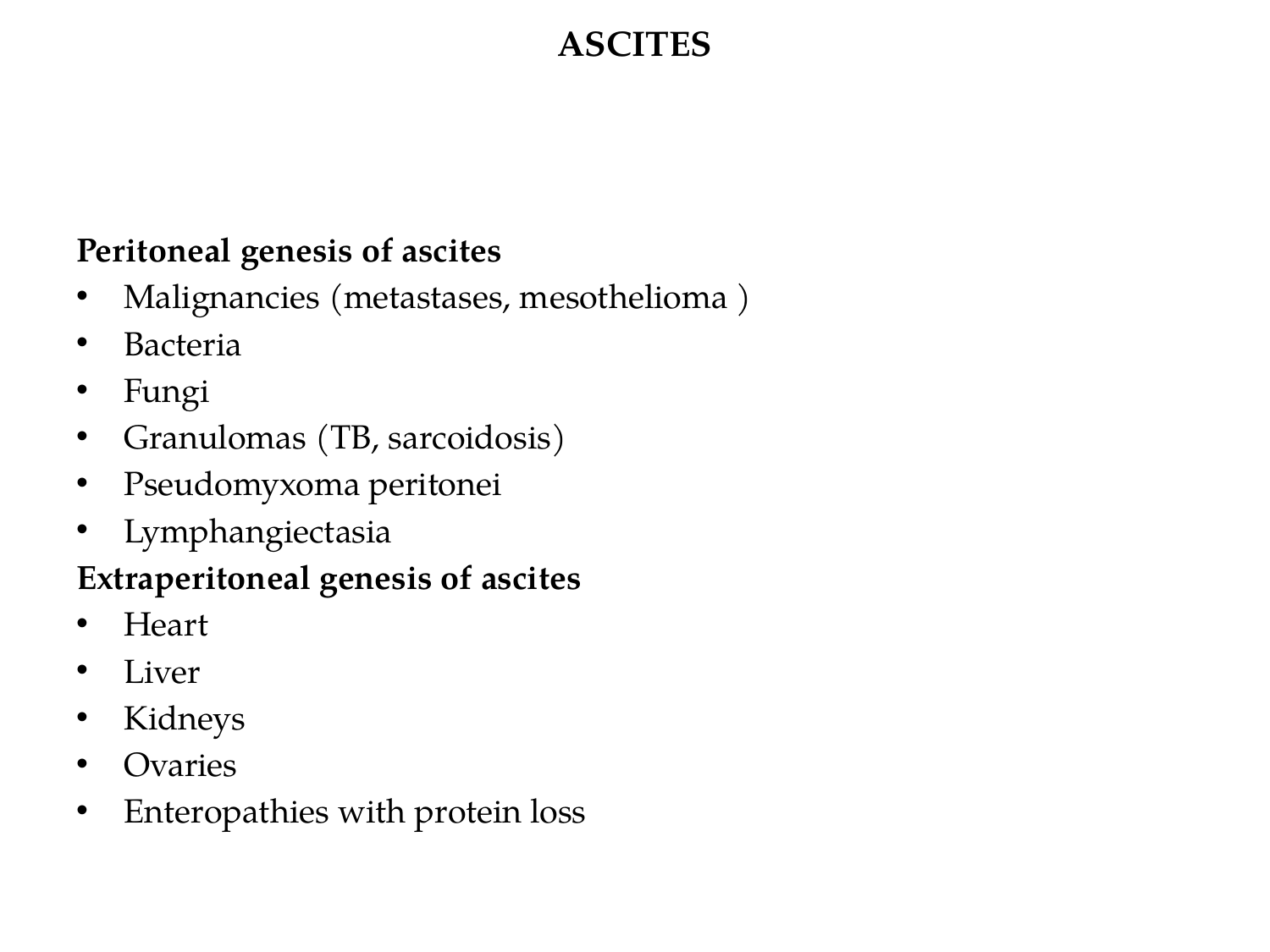

# ASCITES
Peritoneal genesis of ascites
Malignancies (metastases, mesothelioma )
Bacteria
Fungi
Granulomas (TB, sarcoidosis)
Pseudomyxoma peritonei
Lymphangiectasia
Extraperitoneal genesis of ascites
Heart
Liver
Kidneys
Ovaries
Enteropathies with protein loss